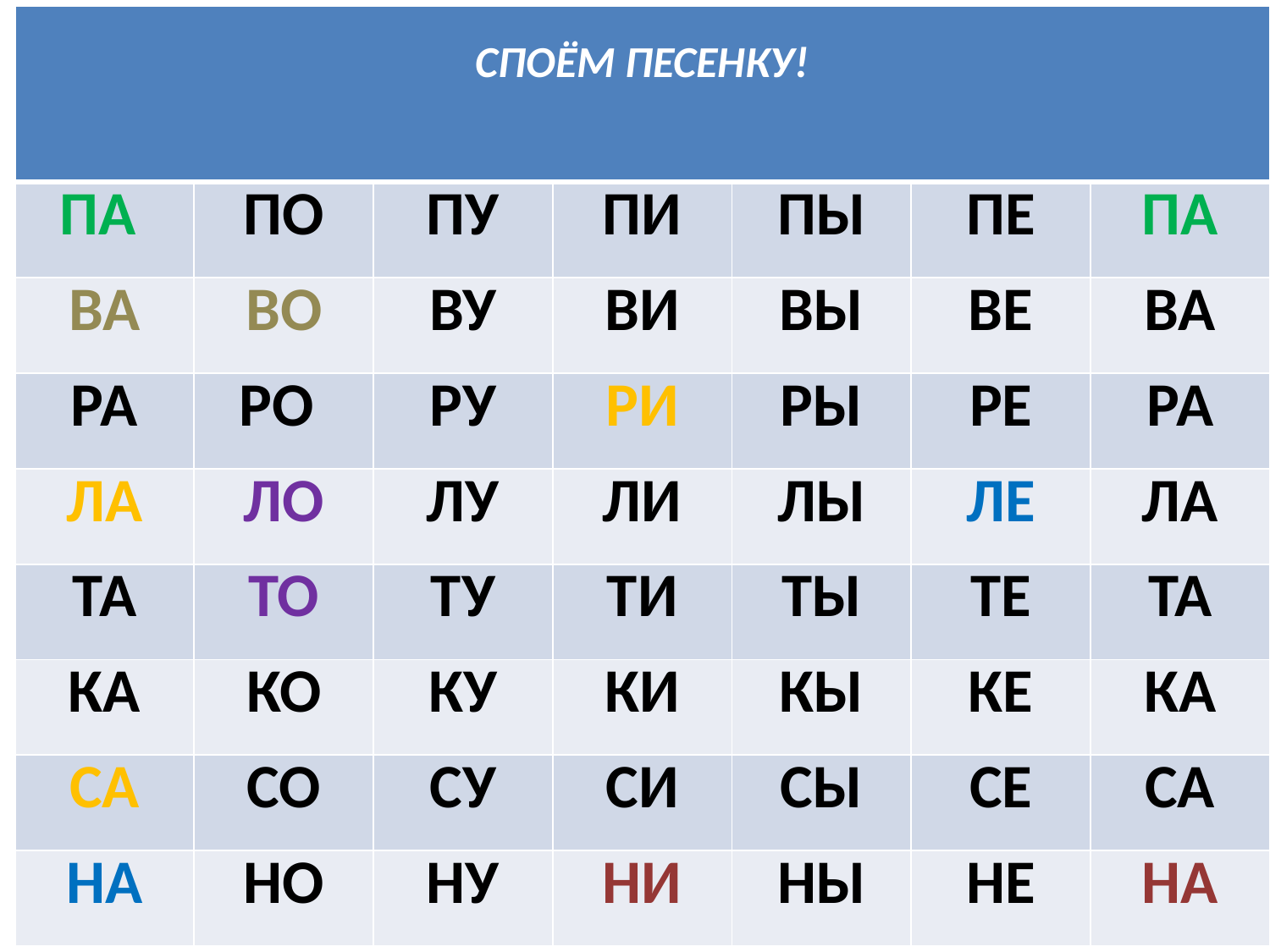

| СПОЁМ ПЕСЕНКУ! |  |  |  |  |  |  |
| --- | --- | --- | --- | --- | --- | --- |
| ПА | ПО | ПУ | ПИ | ПЫ | ПЕ | ПА |
| ВА | ВО | ВУ | ВИ | ВЫ | ВЕ | ВА |
| РА | РО | РУ | РИ | РЫ | РЕ | РА |
| ЛА | ЛО | ЛУ | ЛИ | ЛЫ | ЛЕ | ЛА |
| ТА | ТО | ТУ | ТИ | ТЫ | ТЕ | ТА |
| КА | КО | КУ | КИ | КЫ | КЕ | КА |
| СА | СО | СУ | СИ | СЫ | СЕ | СА |
| НА | НО | НУ | НИ | НЫ | НЕ | НА |
#